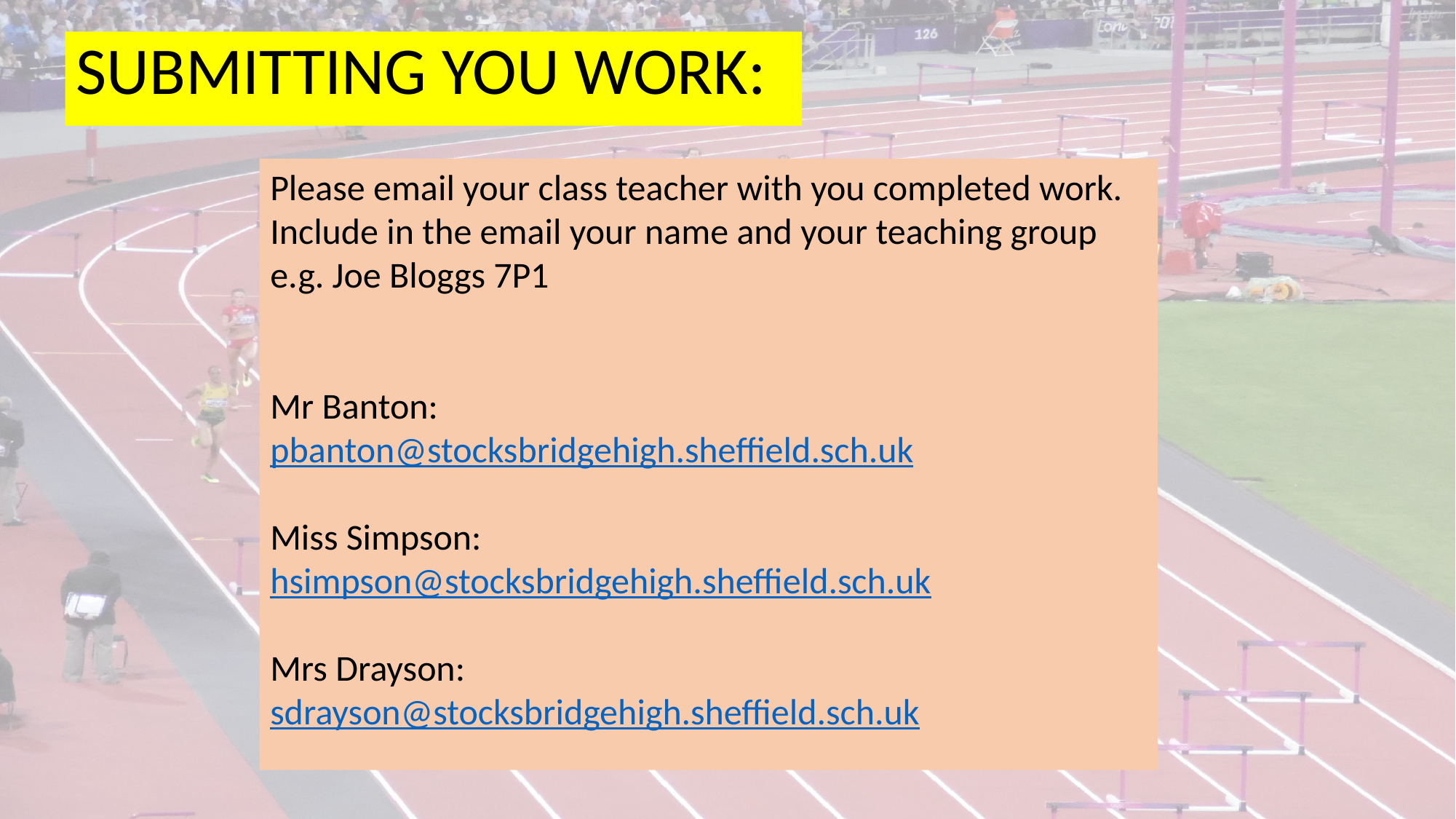

SUBMITTING YOU WORK:
Please email your class teacher with you completed work.
Include in the email your name and your teaching group
e.g. Joe Bloggs 7P1

Mr Banton:
pbanton@stocksbridgehigh.sheffield.sch.uk

Miss Simpson:
hsimpson@stocksbridgehigh.sheffield.sch.uk

Mrs Drayson:
sdrayson@stocksbridgehigh.sheffield.sch.uk